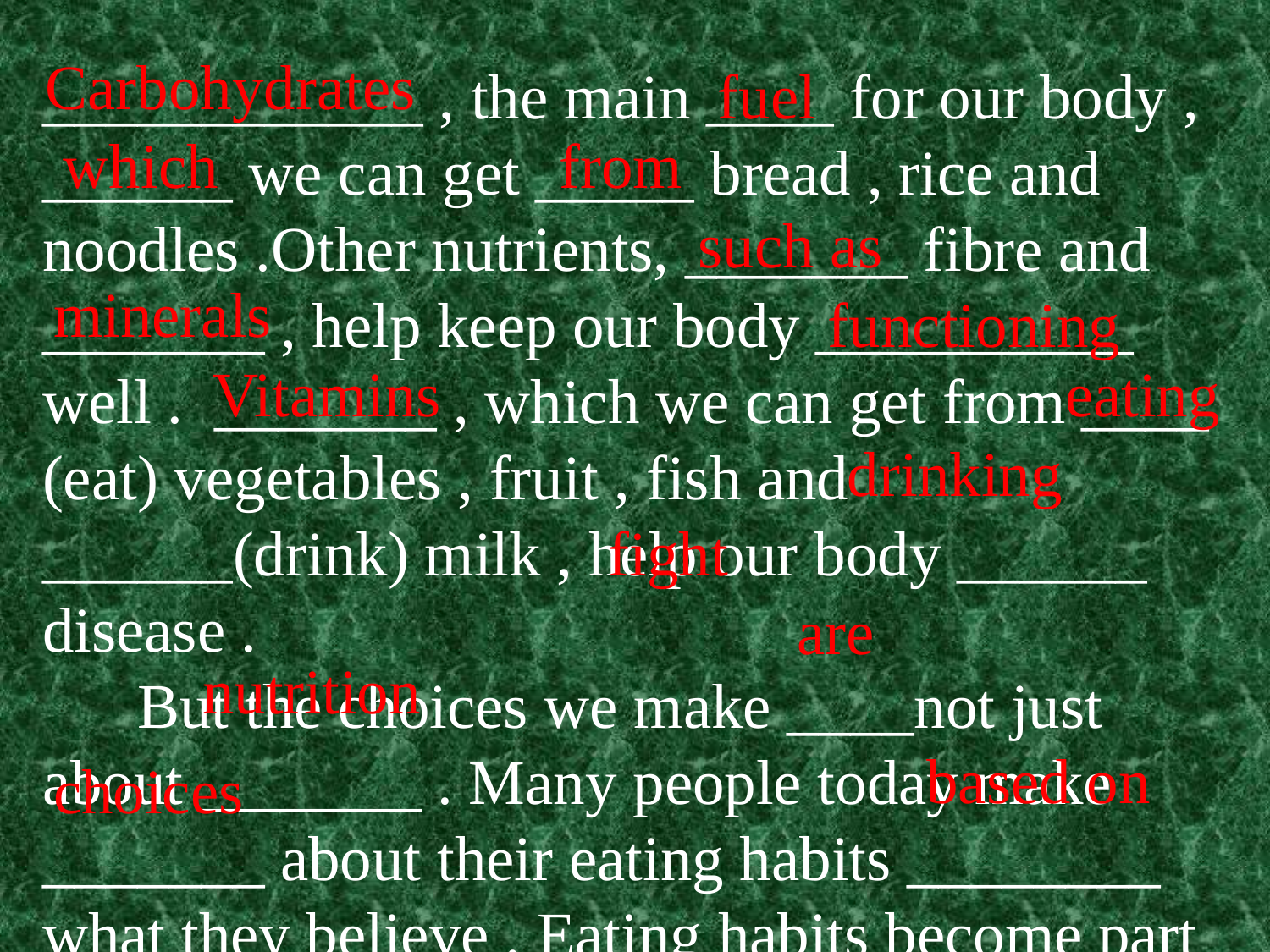

Carbohydrates
____________ , the main ____ for our body , ______ we can get _____ bread , rice and noodles .Other nutrients, _______ fibre and _______ , help keep our body __________ well .  _______ , which we can get from ____ (eat) vegetables , fruit , fish and ______(drink) milk , help our body ______ disease .
      But the choices we make ____not just about _______ . Many people today make _______ about their eating habits ________ what they believe . Eating habits become part
fuel
which
from
such as
minerals
functioning
Vitamins
eating
drinking
fight
are
nutrition
based on
choices